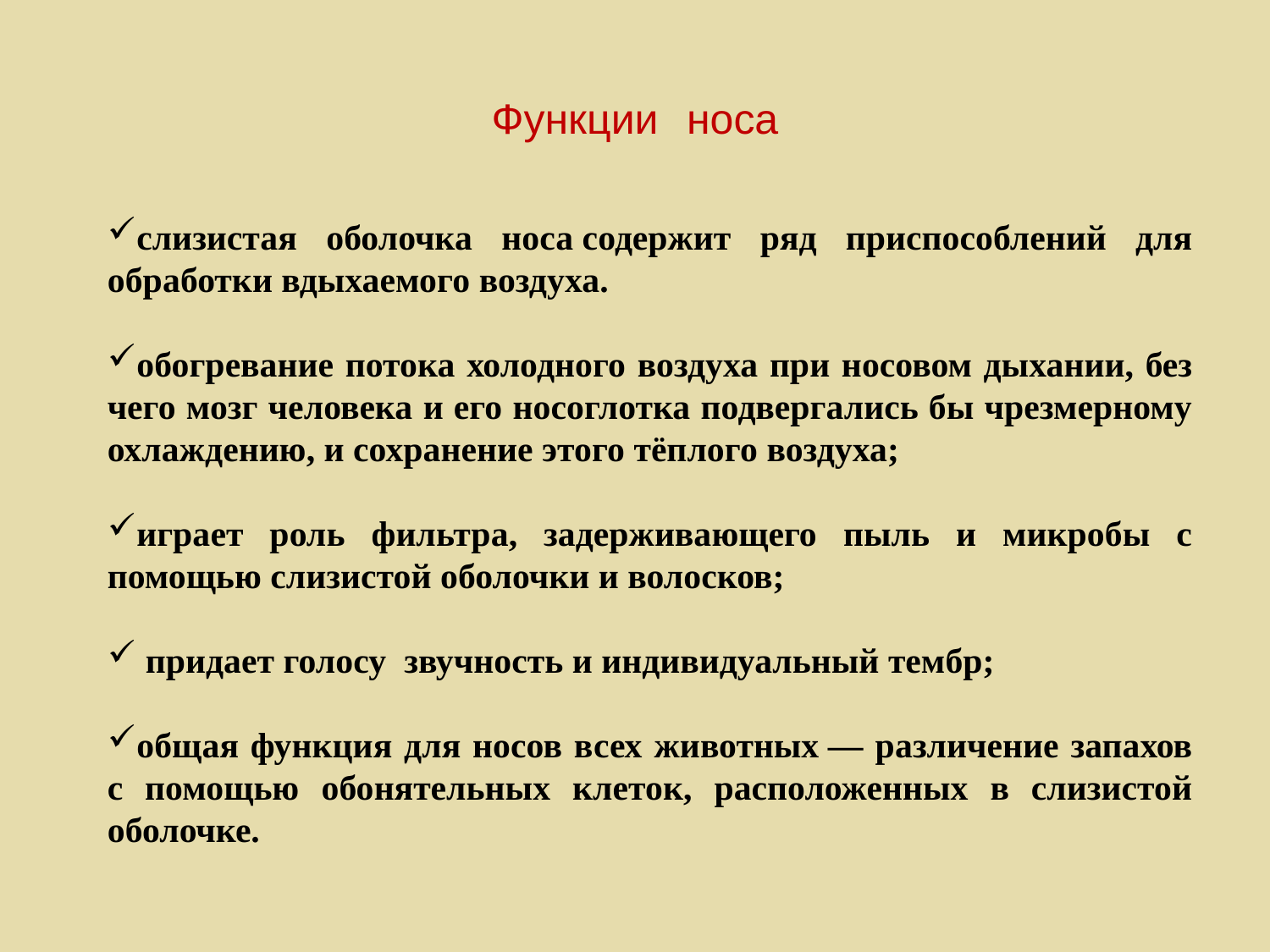

# Функции  носа

слизистая оболочка носа содержит ряд приспособлений для обработки вдыхаемого воздуха.

обогревание потока холодного воздуха при носовом дыхании, без чего мозг человека и его носоглотка подвергались бы чрезмерному охлаждению, и сохранение этого тёплого воздуха;

играет роль фильтра, задерживающего пыль и микробы с помощью слизистой оболочки и волосков;

 придает голосу  звучность и индивидуальный тембр;

общая функция для носов всех животных — различение запахов с помощью обонятельных клеток, расположенных в слизистой оболочке.